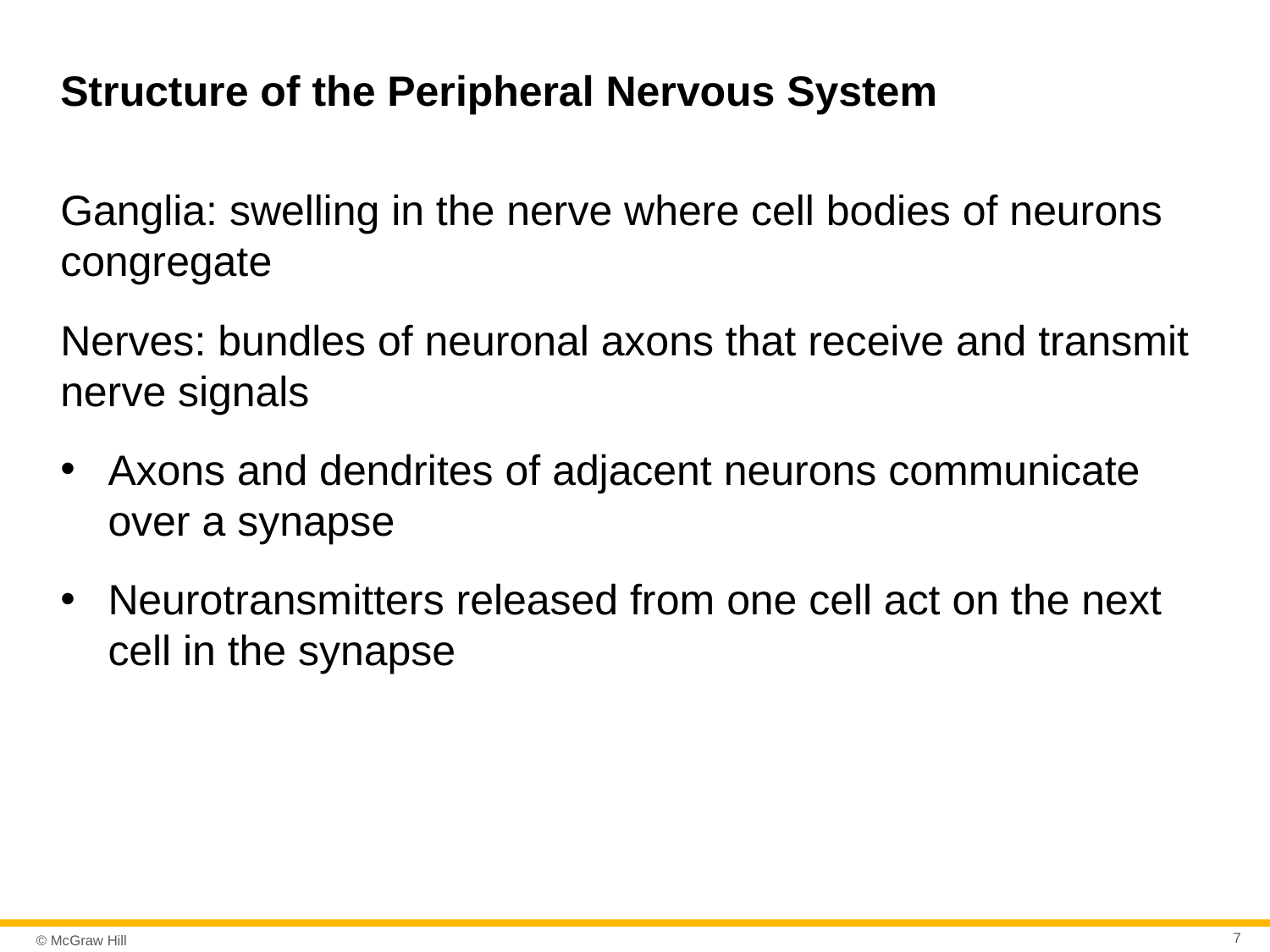

# Structure of the Peripheral Nervous System
Ganglia: swelling in the nerve where cell bodies of neurons congregate
Nerves: bundles of neuronal axons that receive and transmit nerve signals
Axons and dendrites of adjacent neurons communicate over a synapse
Neurotransmitters released from one cell act on the next cell in the synapse